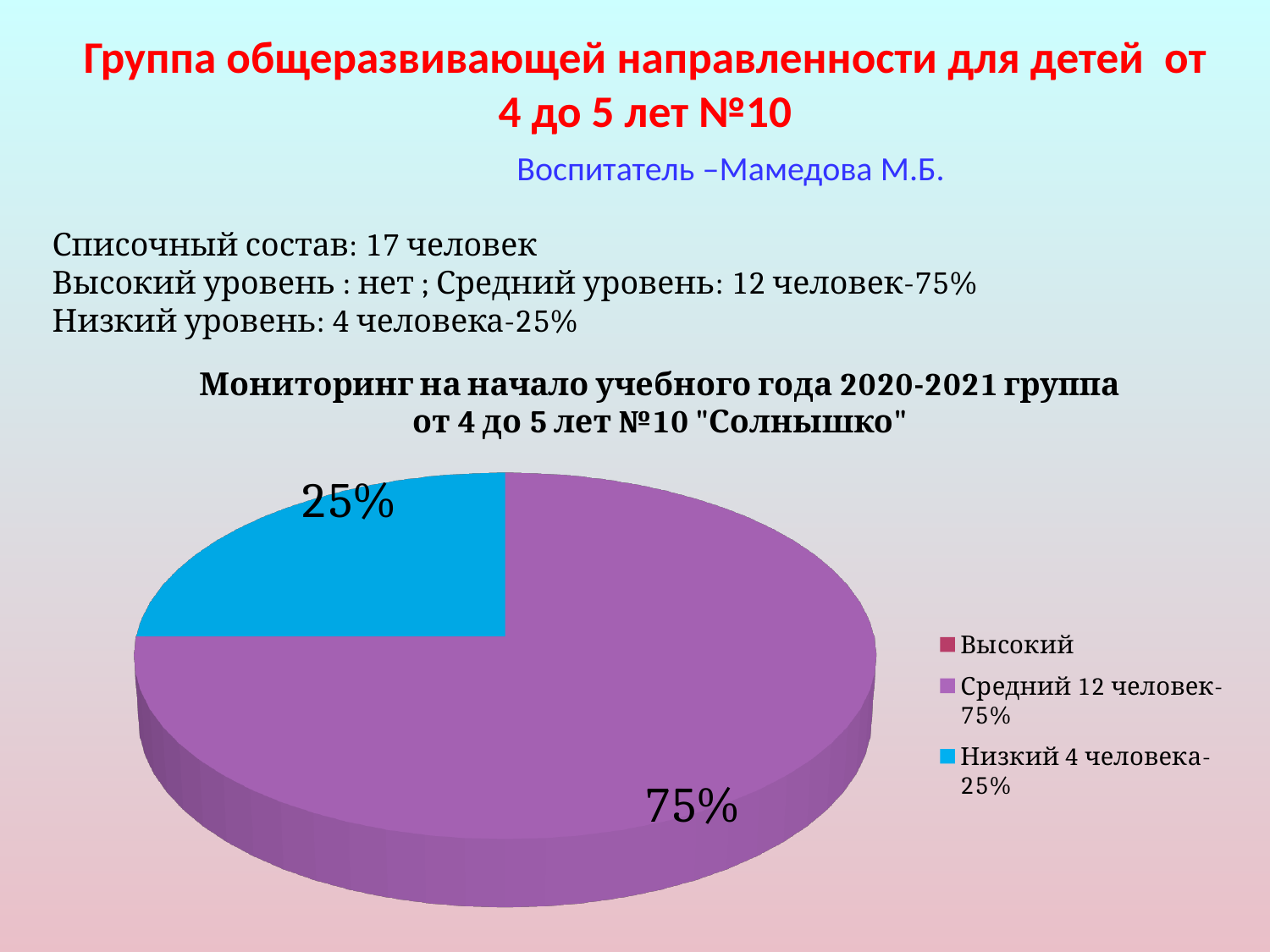

# Группа общеразвивающей направленности для детей  от 4 до 5 лет №10 Воспитатель –Мамедова М.Б.
Списочный состав: 17 человек
Высокий уровень : нет ; Средний уровень: 12 человек-75%
Низкий уровень: 4 человека-25%

[unsupported chart]